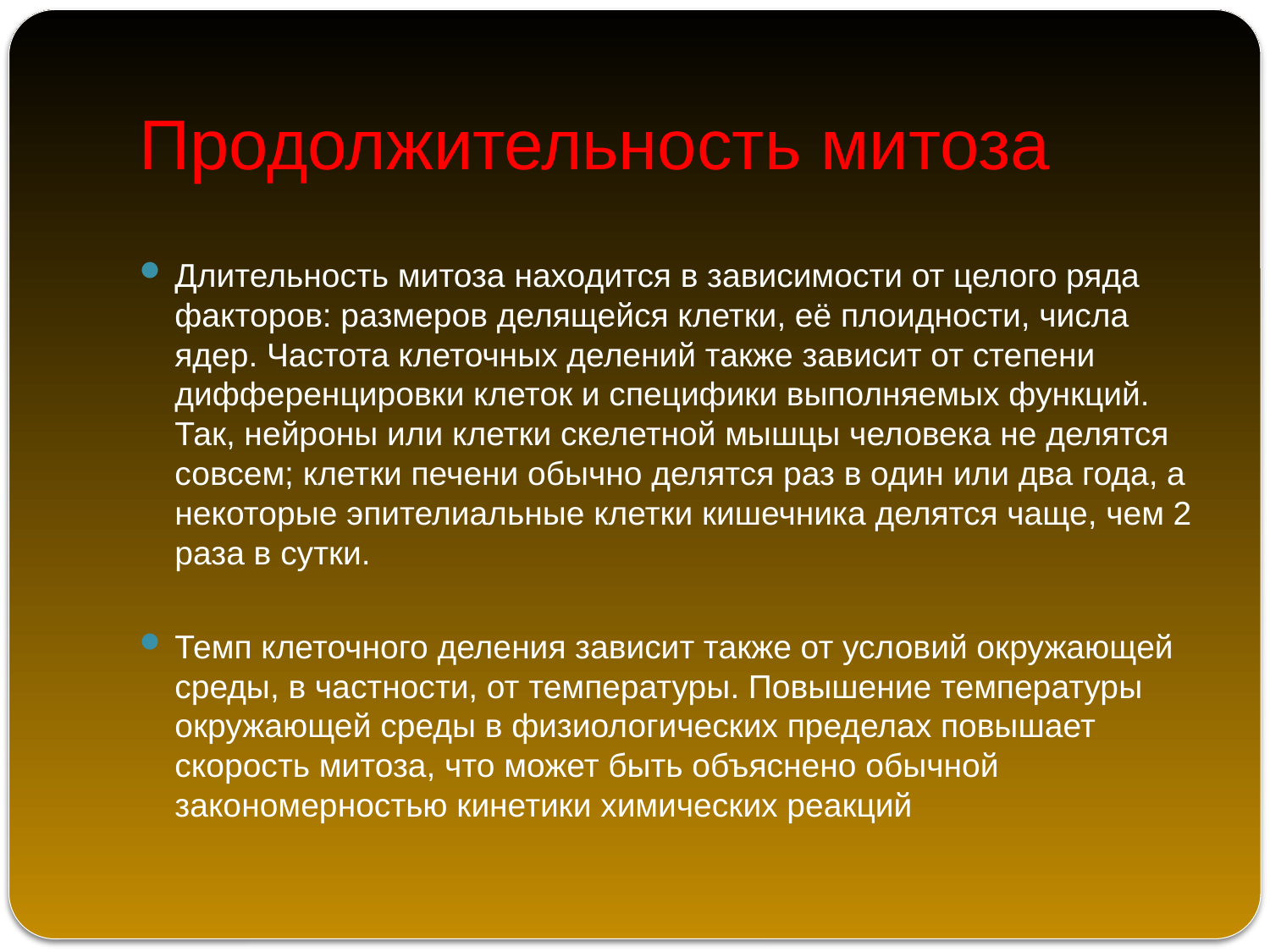

# Продолжительность митоза

Длительность митоза находится в зависимости от целого ряда факторов: размеров делящейся клетки, её плоидности, числа ядер. Частота клеточных делений также зависит от степени дифференцировки клеток и специфики выполняемых функций. Так, нейроны или клетки скелетной мышцы человека не делятся совсем; клетки печени обычно делятся раз в один или два года, а некоторые эпителиальные клетки кишечника делятся чаще, чем 2 раза в сутки.

Темп клеточного деления зависит также от условий окружающей среды, в частности, от температуры. Повышение температуры окружающей среды в физиологических пределах повышает скорость митоза, что может быть объяснено обычной закономерностью кинетики химических реакций